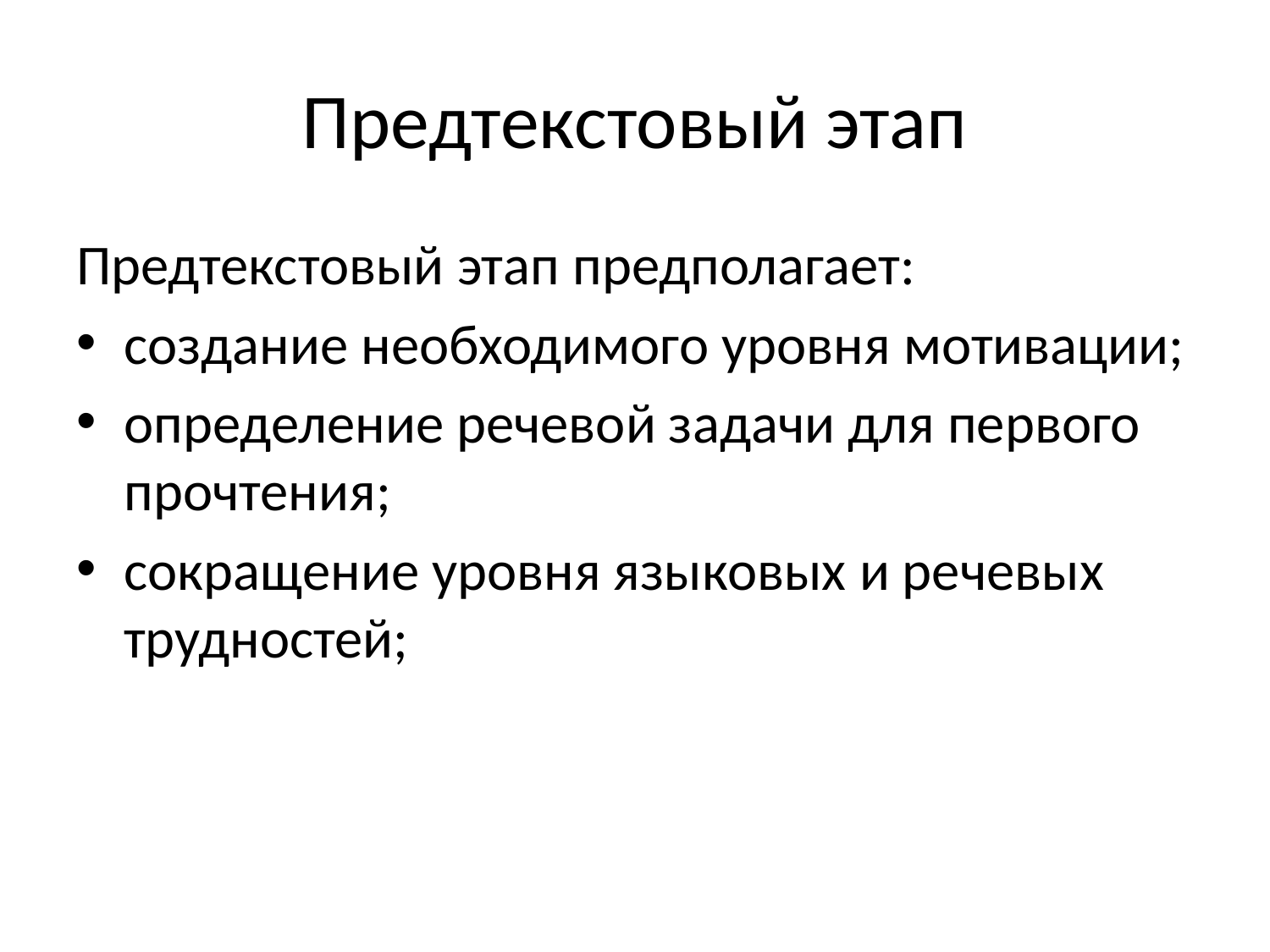

# Предтекстовый этап
Предтекстовый этап предполагает:
создание необходимого уровня мотивации;
определение речевой задачи для первого прочтения;
сокращение уровня языковых и речевых трудностей;